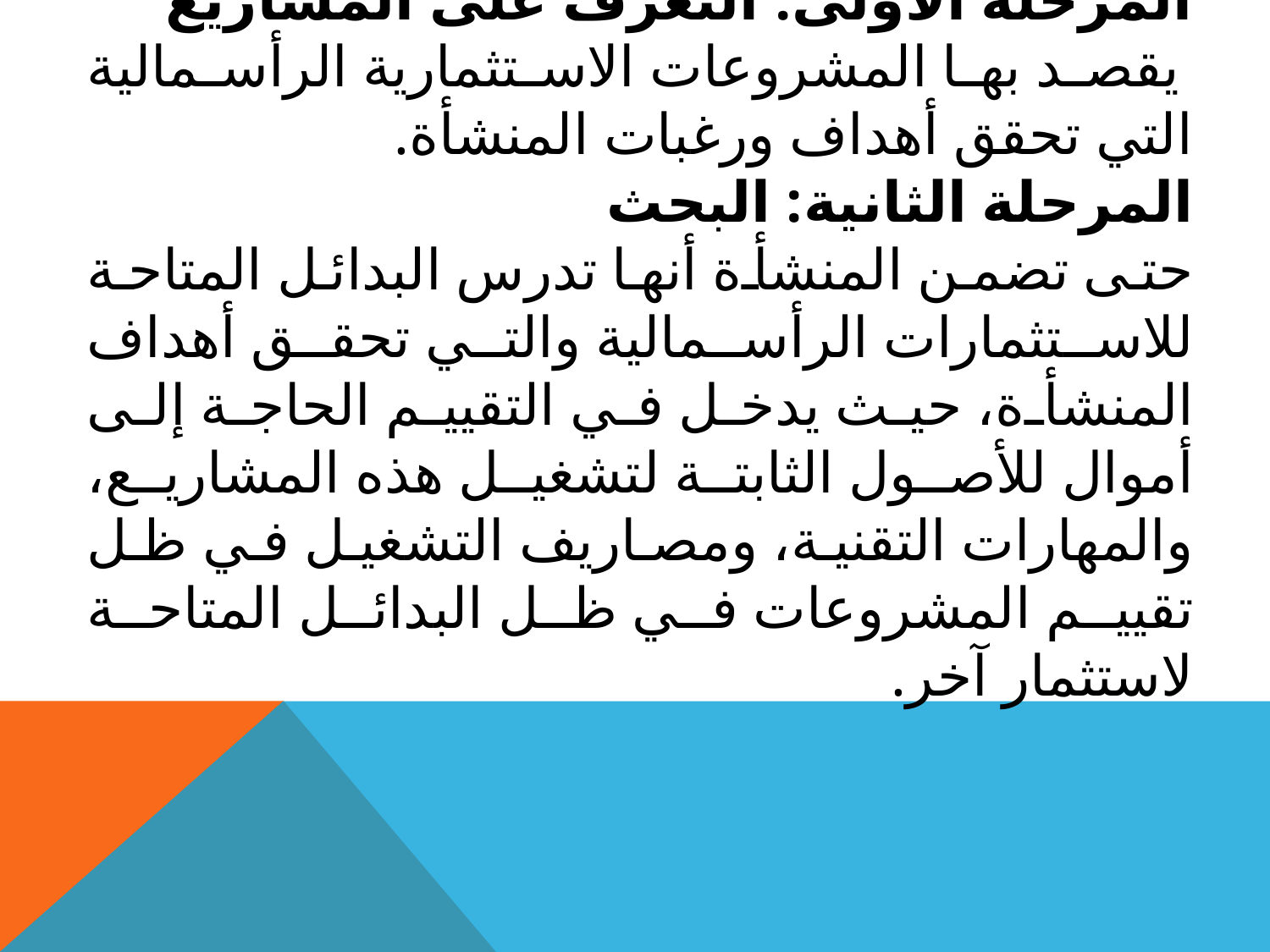

المرحلة الأولى: التعرف على المشاريع
 يقصد بها المشروعات الاستثمارية الرأسمالية التي تحقق أهداف ورغبات المنشأة.
المرحلة الثانية: البحث
حتى تضمن المنشأة أنها تدرس البدائل المتاحة للاستثمارات الرأسمالية والتي تحقق أهداف المنشأة، حيث يدخل في التقييم الحاجة إلى أموال للأصول الثابتة لتشغيل هذه المشاريع، والمهارات التقنية، ومصاريف التشغيل في ظل تقييم المشروعات في ظل البدائل المتاحة لاستثمار آخر.